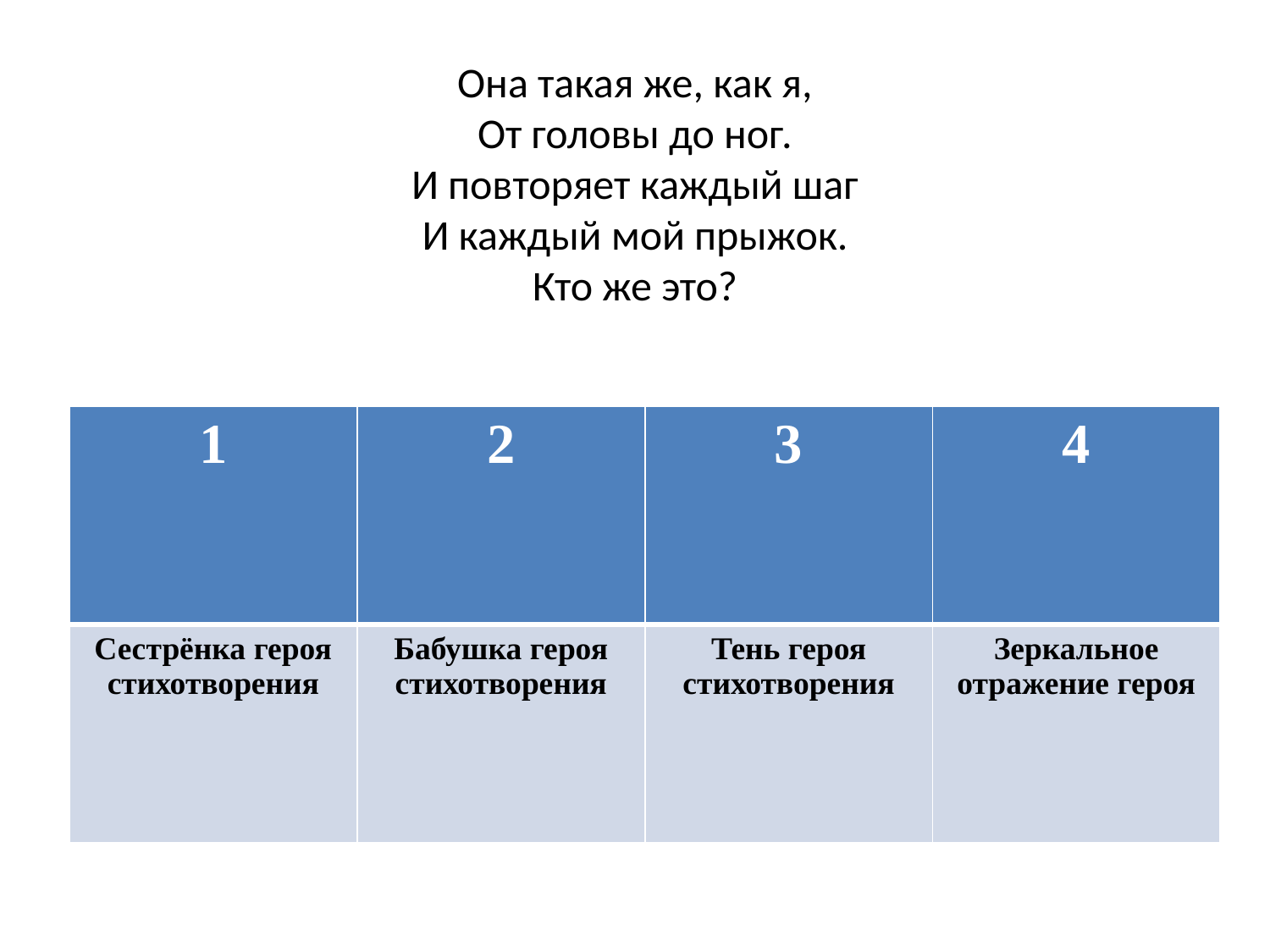

# Она такая же, как я, От головы до ног. И повторяет каждый шаг И каждый мой прыжок. Кто же это?
| 1 | 2 | 3 | 4 |
| --- | --- | --- | --- |
| Сестрёнка героя стихотворения | Бабушка героя стихотворения | Тень героя стихотворения | Зеркальное отражение героя |